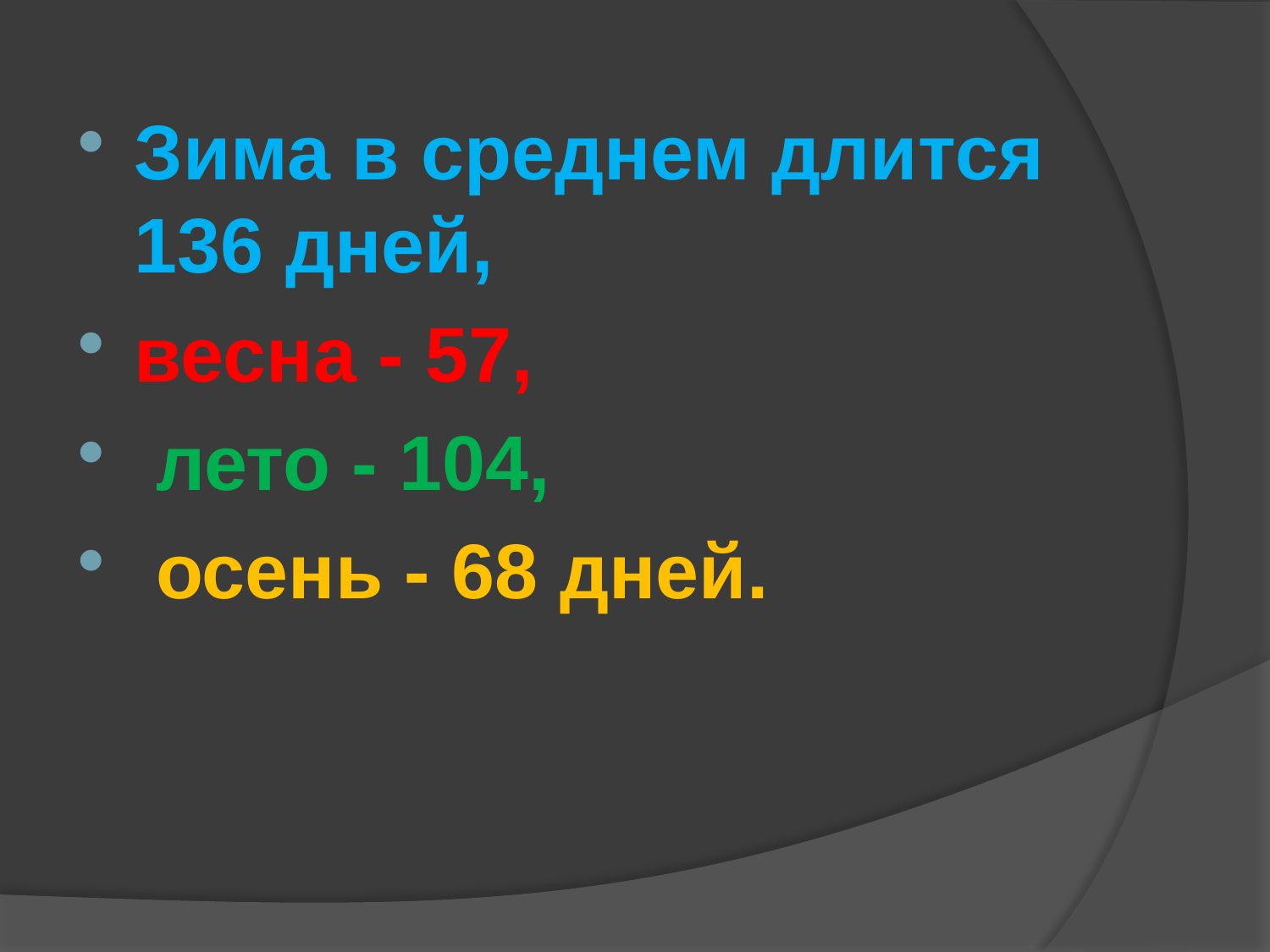

#
Зима в среднем длится  136 дней,
весна - 57,
 лето - 104,
 осень - 68 дней.